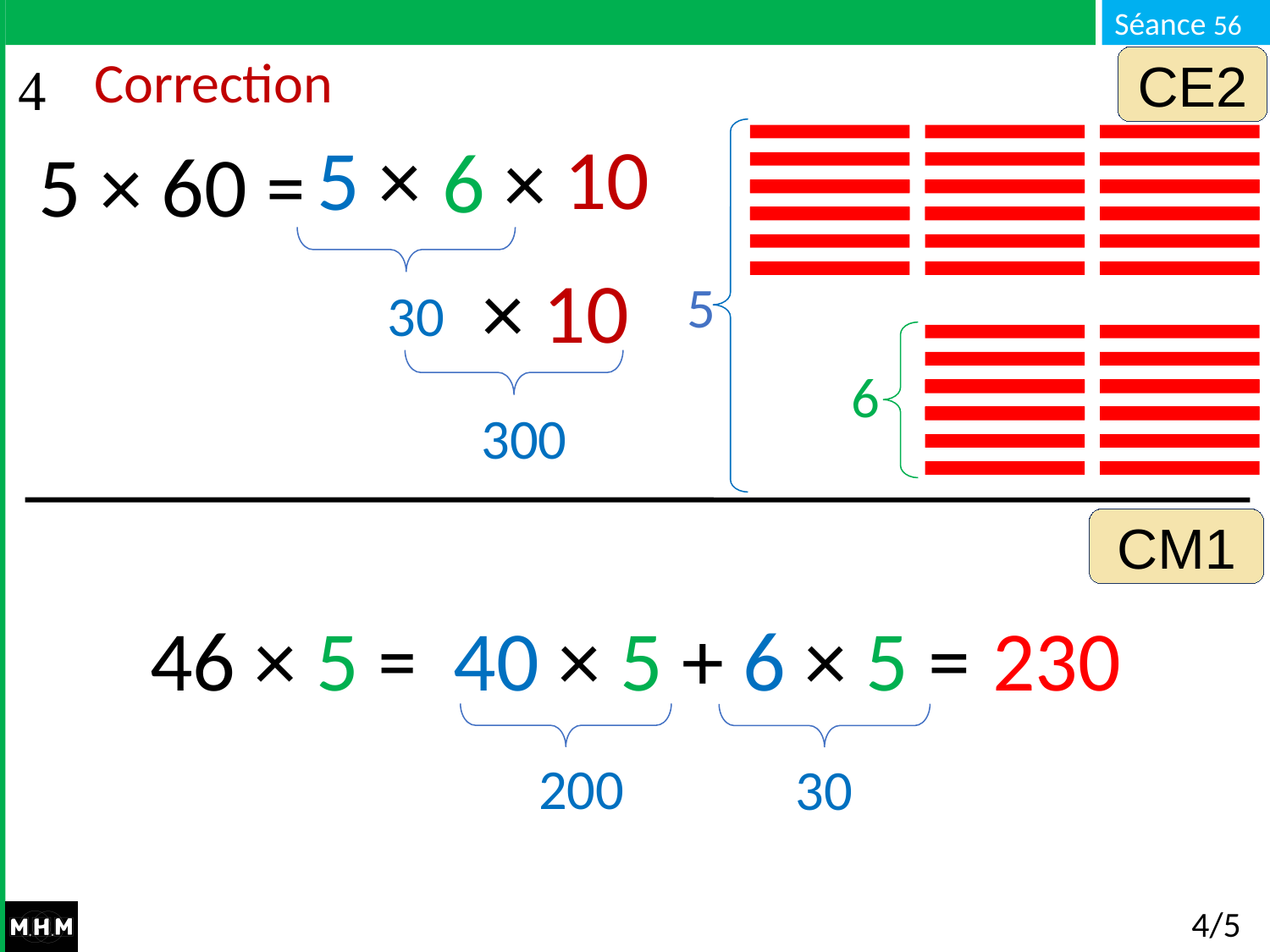

CE2
# Correction
10

5
5 ×
6 ×

5 × 60 =

30
× 10

6

300

CM1
46 × 5 = …
40 × 5 + 6 × 5 = …
230

200

30
4/5